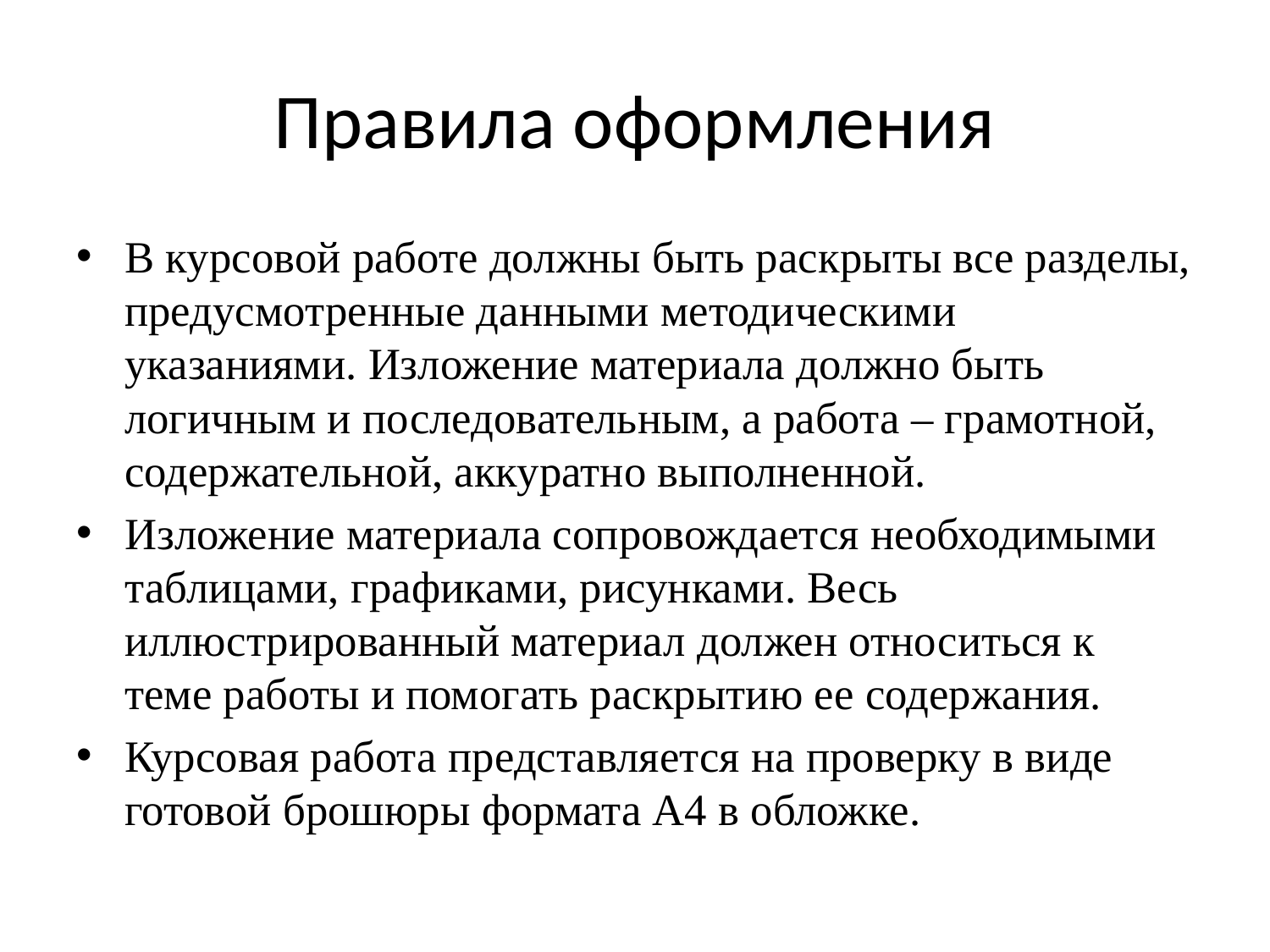

# Правила оформления
В курсовой работе должны быть раскрыты все разделы, предусмотренные данными методическими указаниями. Изложение материала должно быть логичным и последовательным, а работа – грамотной, содержательной, аккуратно выполненной.
Изложение материала сопровождается необходимыми таблицами, графиками, рисунками. Весь иллюстрированный материал должен относиться к теме работы и помогать раскрытию ее содержания.
Курсовая работа представляется на проверку в виде готовой брошюры формата А4 в обложке.